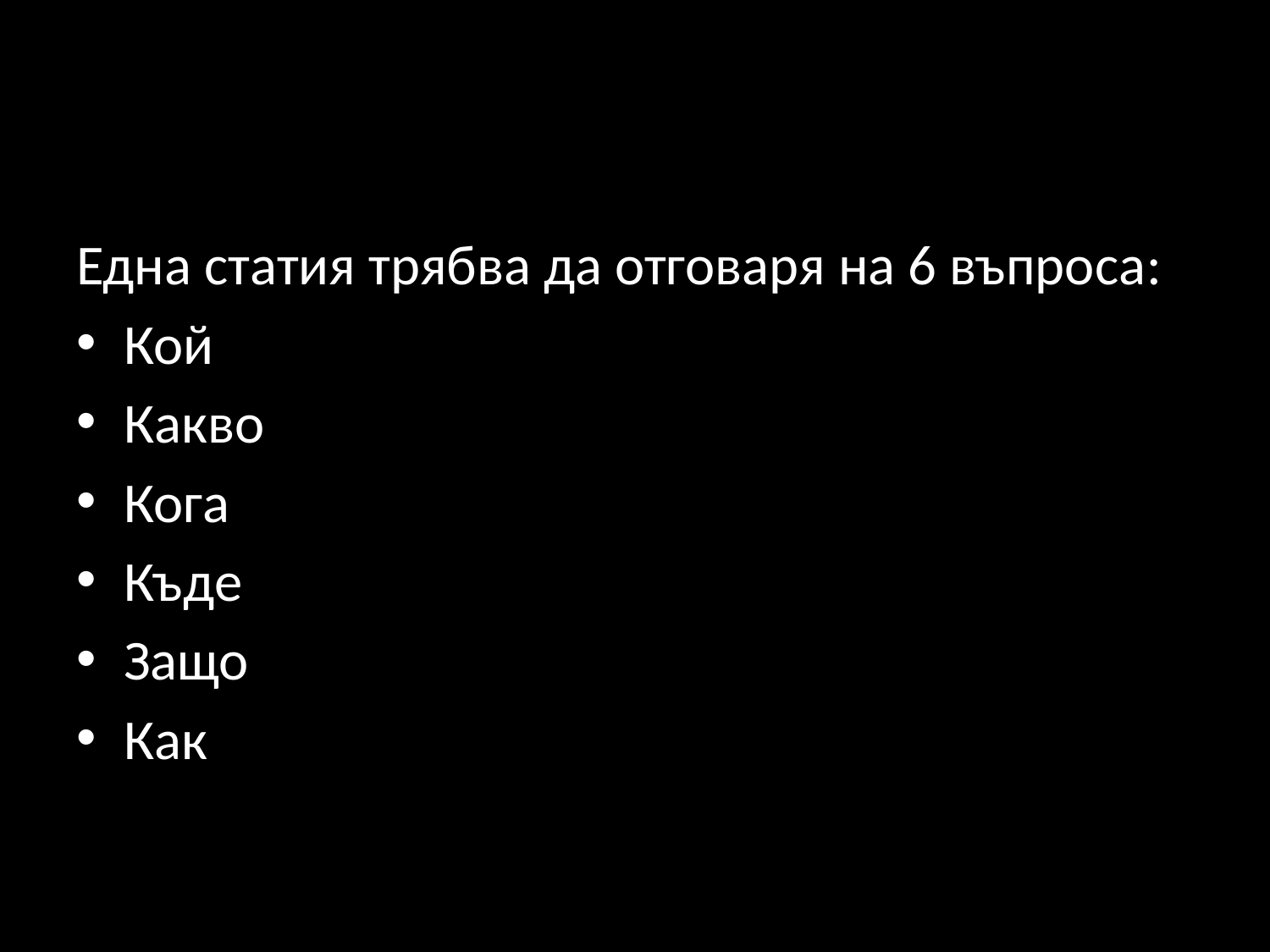

#
Една статия трябва да отговаря на 6 въпроса:
Кой
Какво
Кога
Къде
Защо
Как